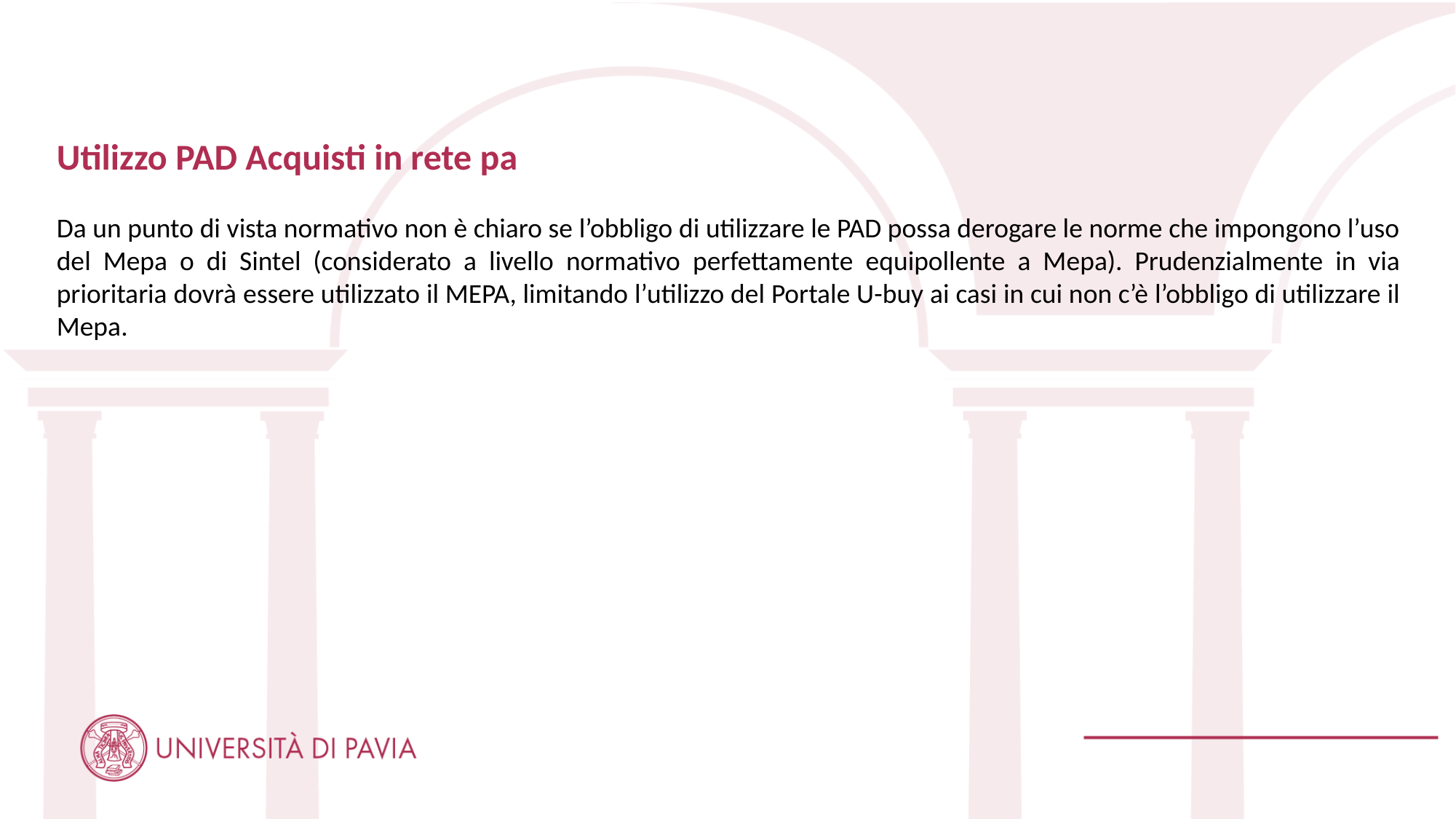

Utilizzo PAD Acquisti in rete pa

Da un punto di vista normativo non è chiaro se l’obbligo di utilizzare le PAD possa derogare le norme che impongono l’uso del Mepa o di Sintel (considerato a livello normativo perfettamente equipollente a Mepa). Prudenzialmente in via prioritaria dovrà essere utilizzato il MEPA, limitando l’utilizzo del Portale U-buy ai casi in cui non c’è l’obbligo di utilizzare il Mepa.